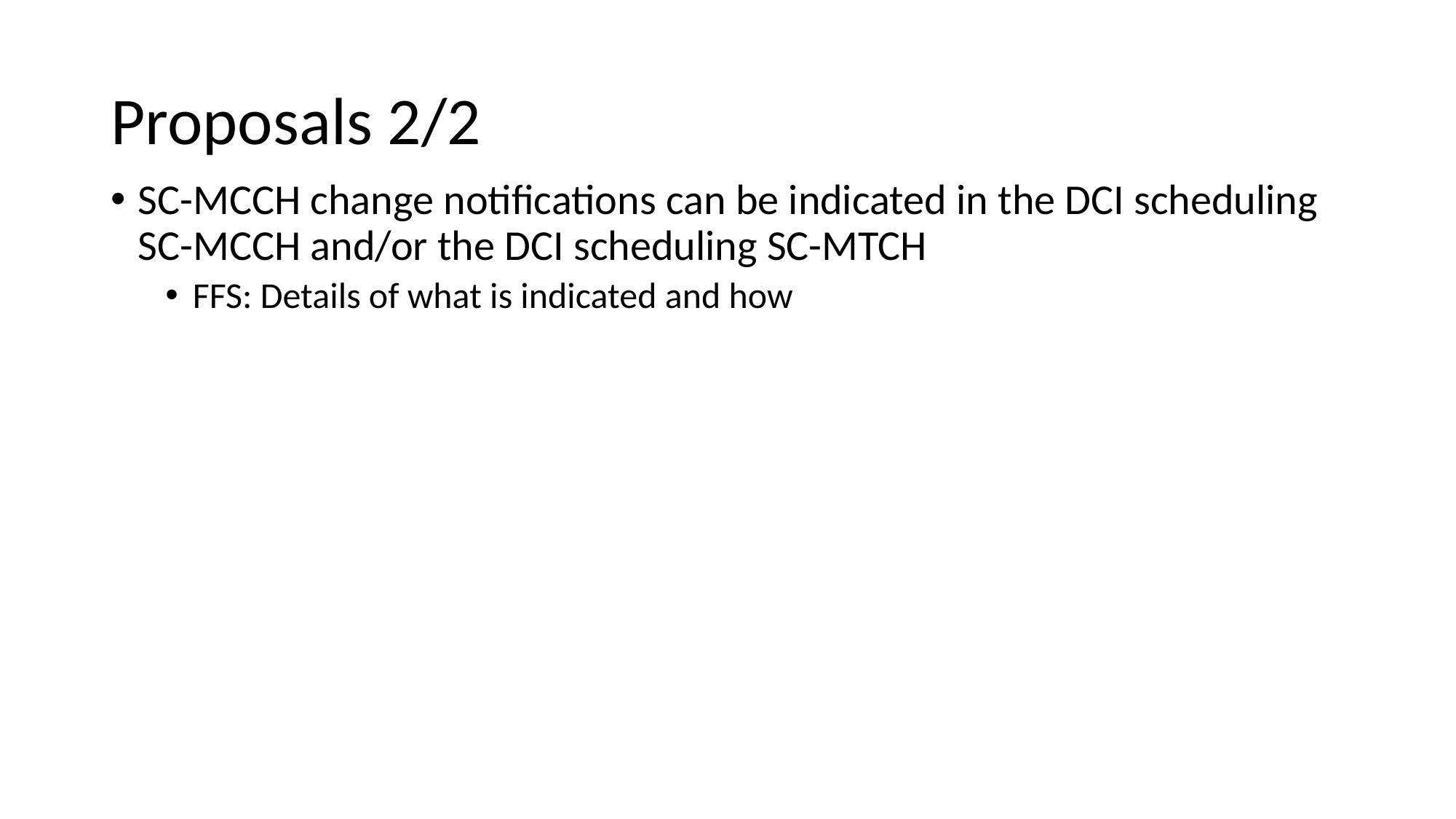

# Proposals 2/2
SC-MCCH change notifications can be indicated in the DCI scheduling SC-MCCH and/or the DCI scheduling SC-MTCH
FFS: Details of what is indicated and how